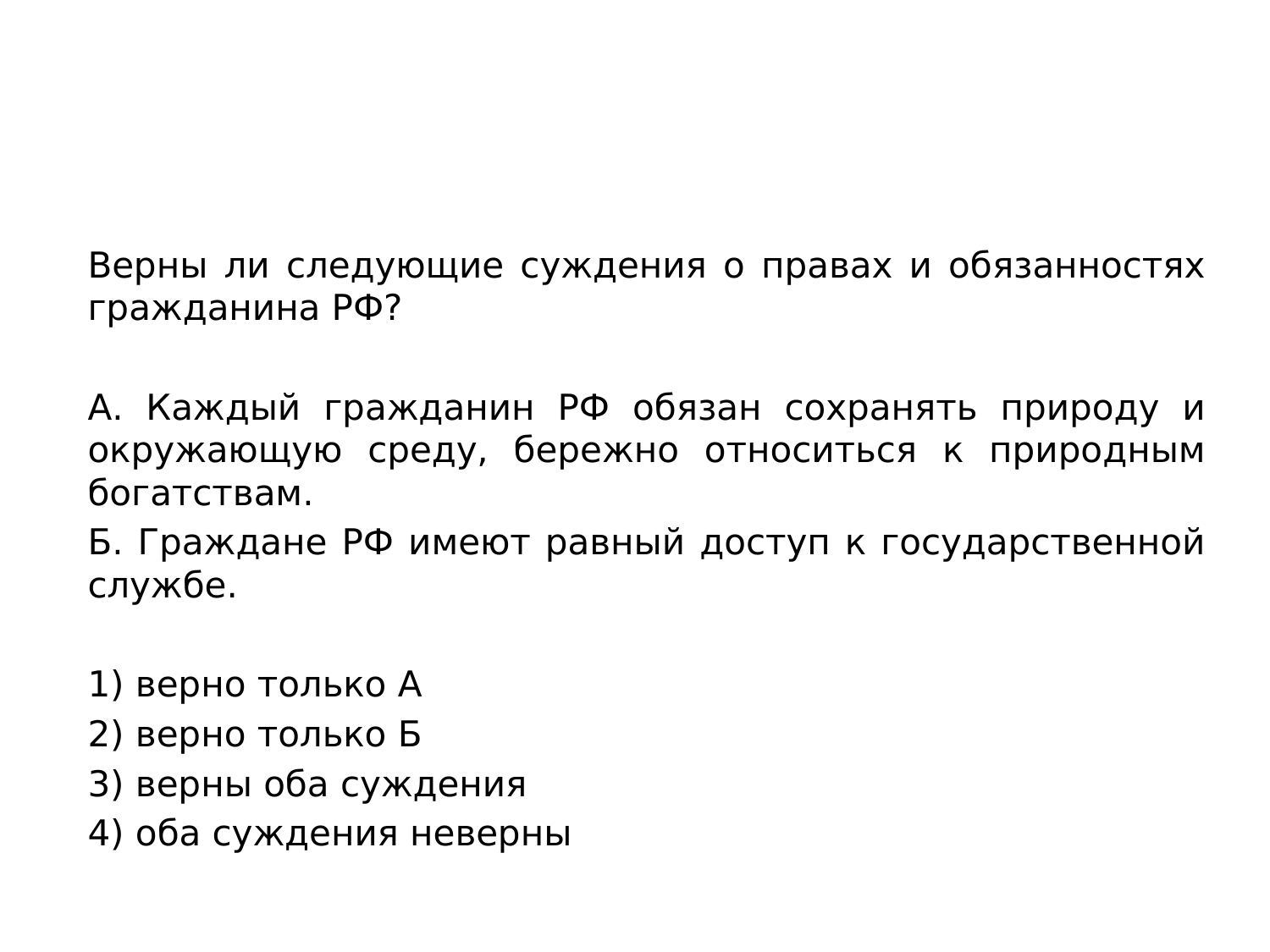

#
Верны ли следующие суждения о правах и обязанностях гражданина РФ?

А. Каждый гражданин РФ обязан сохранять природу и окружающую среду, бережно относиться к природным богатствам.
Б. Граждане РФ имеют равный доступ к государственной службе.

1) верно только А
2) верно только Б
3) верны оба суждения
4) оба суждения неверны